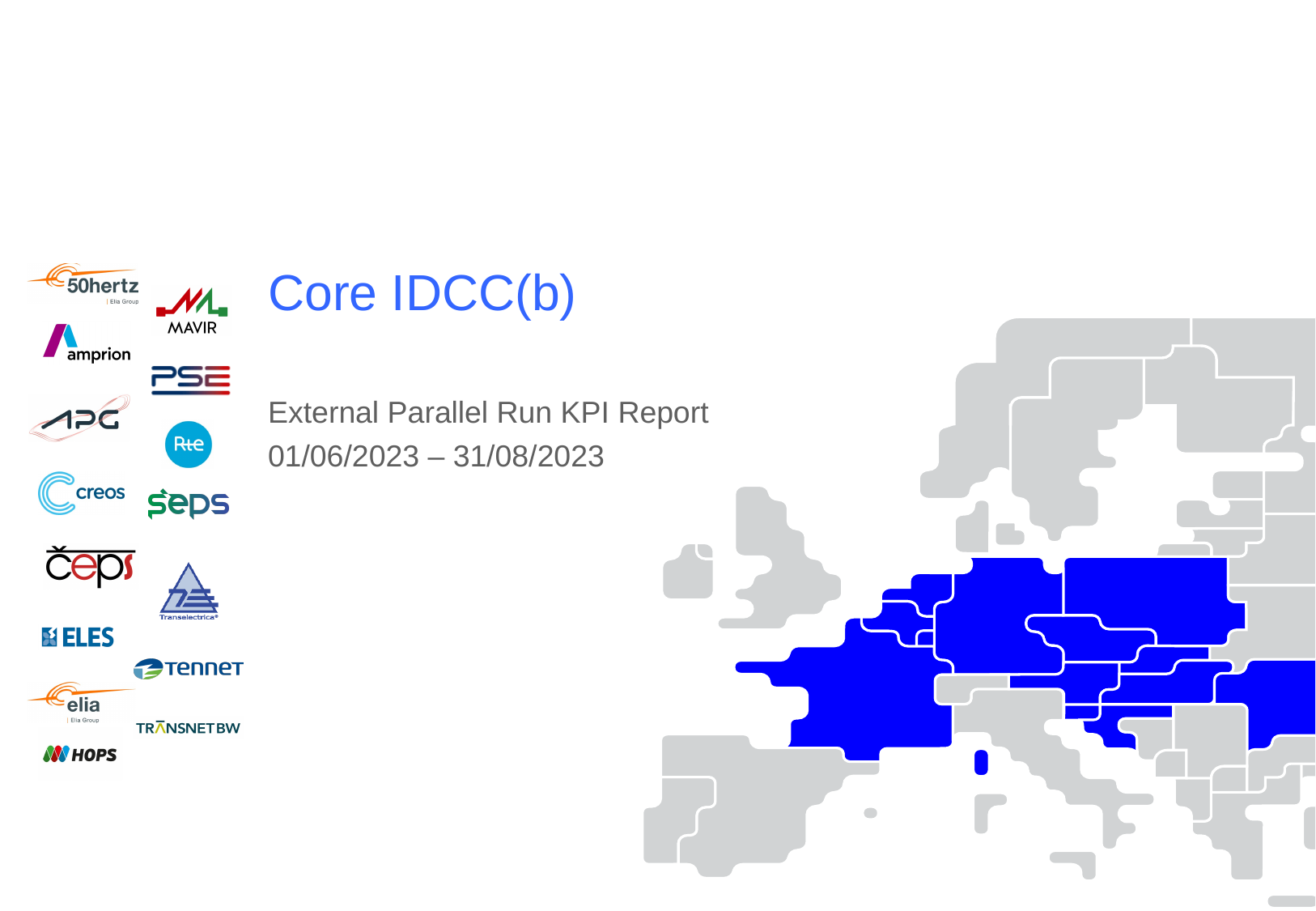

Core IDCC(b)
External Parallel Run KPI Report
01/06/2023 – 31/08/2023